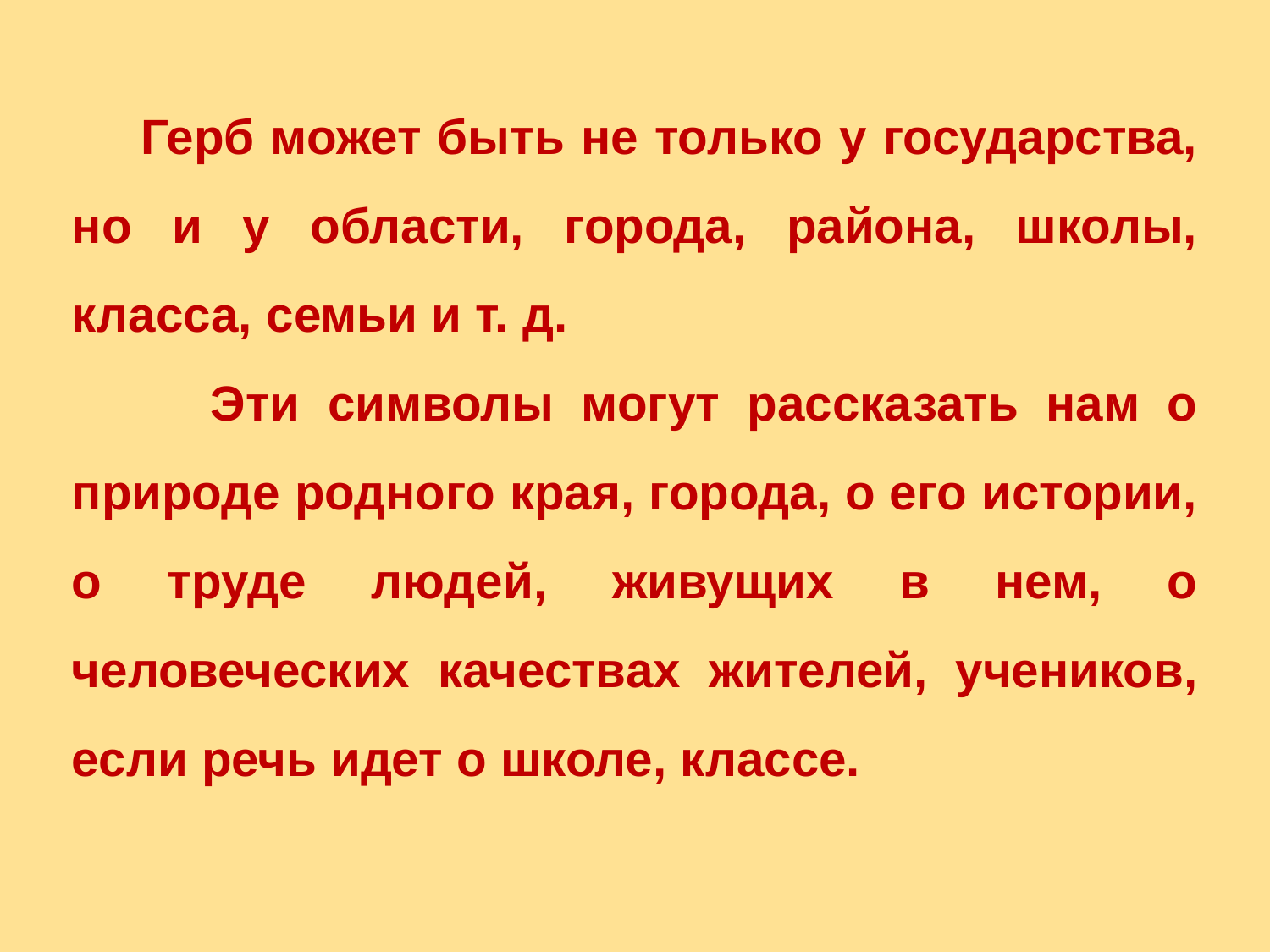

Герб может быть не только у государства, но и у области, города, района, школы, класса, семьи и т. д.
     Эти символы могут рассказать нам о природе родного края, города, о его истории, о труде людей, живущих в нем, о человеческих качествах жителей, учеников, если речь идет о школе, классе.